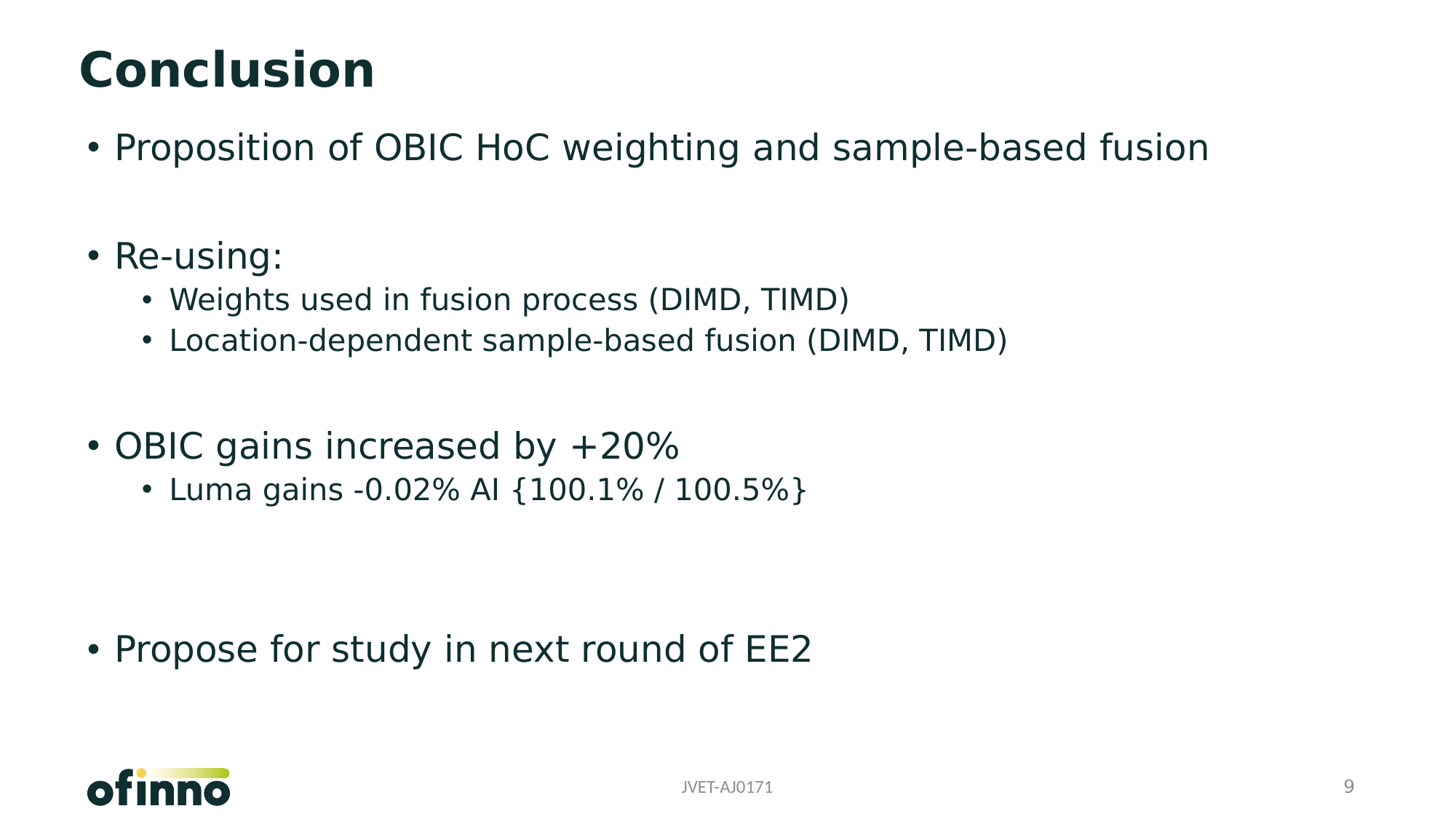

# Conclusion
Proposition of OBIC HoC weighting and sample-based fusion

Re-using:
Weights used in fusion process (DIMD, TIMD)
Location-dependent sample-based fusion (DIMD, TIMD)

OBIC gains increased by +20%
Luma gains -0.02% AI {100.1% / 100.5%}

Propose for study in next round of EE2

JVET-AJ0171
9